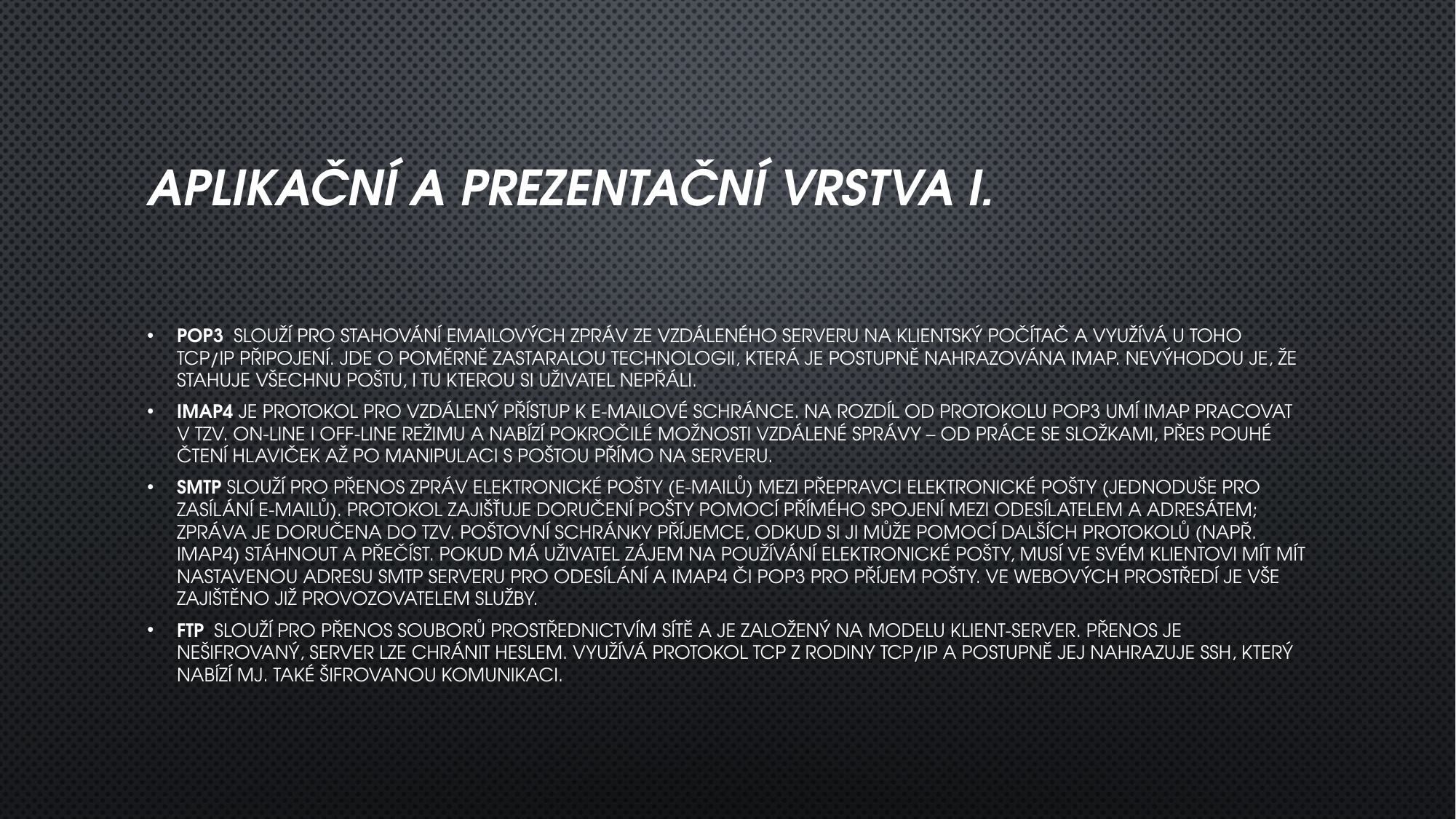

# Aplikační a prezentační vrstva I.
POP3  slouží pro stahování emailových zpráv ze vzdáleného serveru na klientský počítač a využívá u toho TCP/IP připojení. Jde o poměrně zastaralou technologii, která je postupně nahrazována IMAP. Nevýhodou je, že stahuje všechnu poštu, i tu kterou si uživatel nepřáli.
IMAP4 je protokol pro vzdálený přístup k e-mailové schránce. Na rozdíl od protokolu POP3 umí IMAP pracovat v tzv. on-line i off-line režimu a nabízí pokročilé možnosti vzdálené správy – od práce se složkami, přes pouhé čtení hlaviček až po manipulaci s poštou přímo na serveru.
SMTP slouží pro přenos zpráv elektronické pošty (e-mailů) mezi přepravci elektronické pošty (jednoduše pro zasílání e-mailů). Protokol zajišťuje doručení pošty pomocí přímého spojení mezi odesílatelem a adresátem; zpráva je doručena do tzv. poštovní schránky příjemce, odkud si ji může pomocí dalších protokolů (např. IMAP4) stáhnout a přečíst. Pokud má uživatel zájem na používání elektronické pošty, musí ve svém klientovi mít mít nastavenou adresu smtp serveru pro odesílání a imap4 či pop3 pro příjem pošty. Ve webových prostředí je vše zajištěno již provozovatelem služby.
FTP  slouží pro přenos souborů prostřednictvím sítě a je založený na modelu klient-server. Přenos je nešifrovaný, server lze chránit heslem. Využívá protokol TCP z rodiny TCP/IP a postupně jej nahrazuje SSH, který nabízí mj. Také šifrovanou komunikaci.